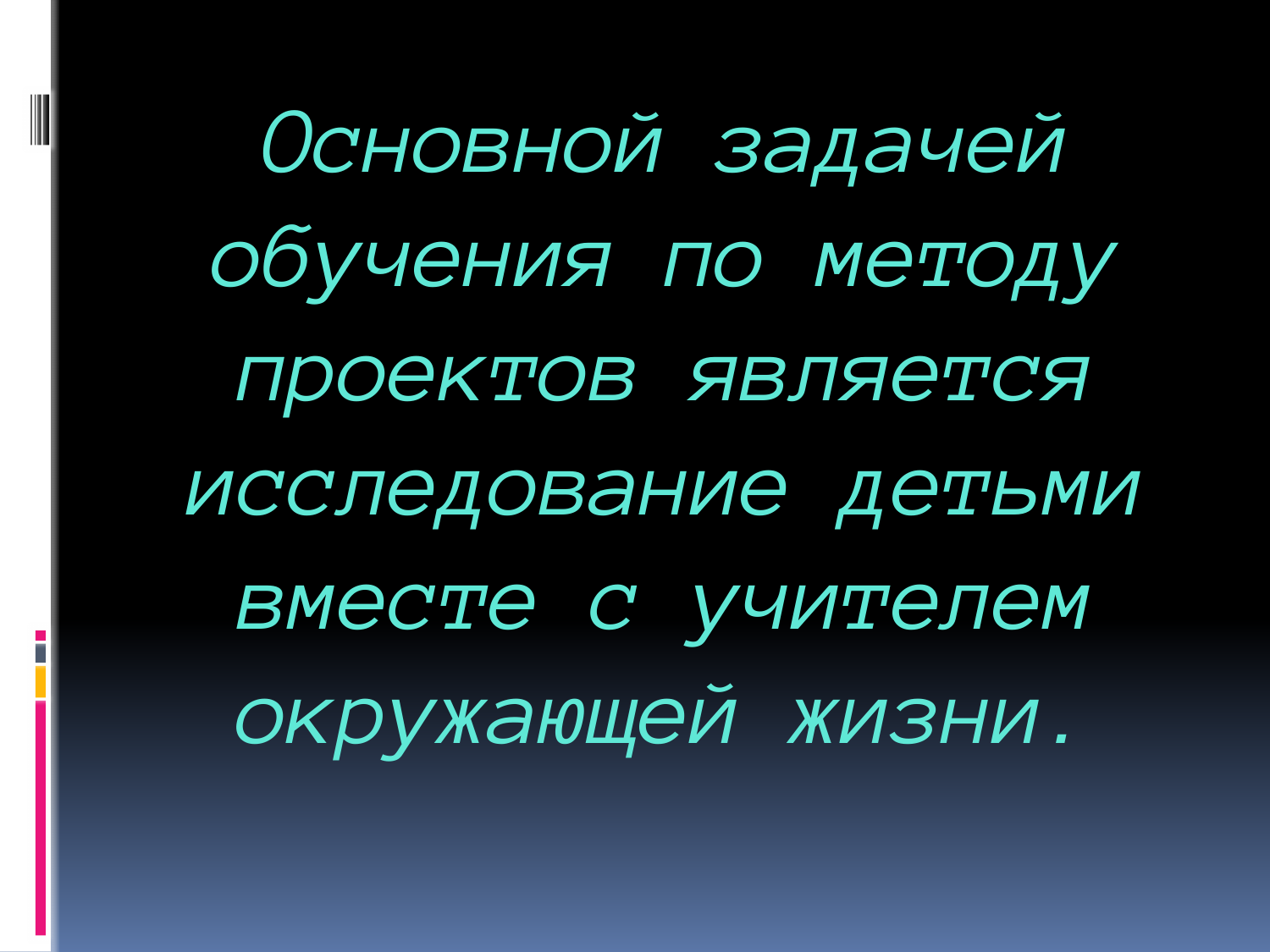

# Основной задачей обучения по методу проектов является исследование детьми вместе с учителем окружающей жизни.